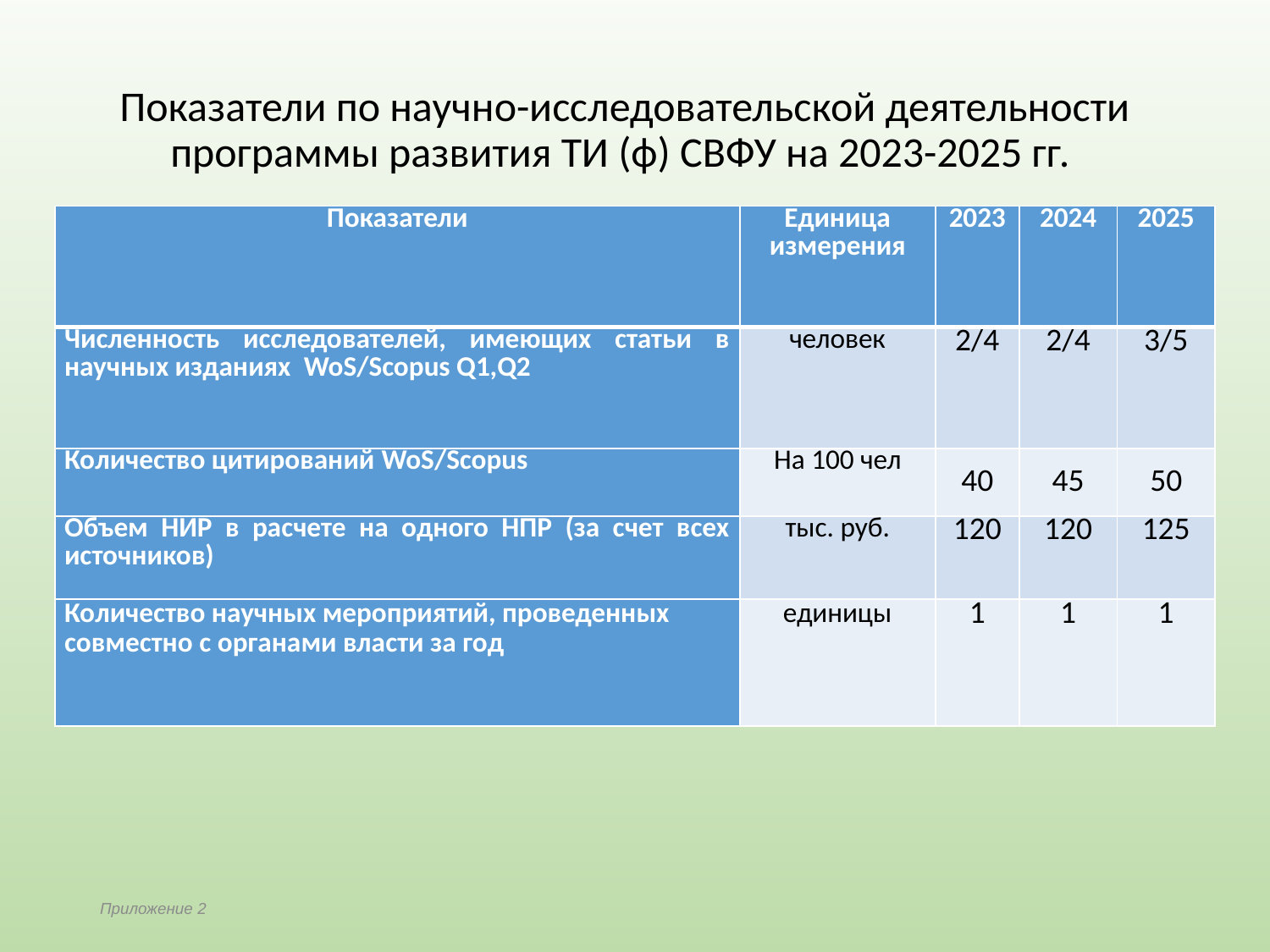

# Показатели по научно-исследовательской деятельности программы развития ТИ (ф) СВФУ на 2023-2025 гг.
| Показатели | Единица измерения | 2023 | 2024 | 2025 |
| --- | --- | --- | --- | --- |
| Численность исследователей, имеющих статьи в научных изданиях WoS/Scopus Q1,Q2 | человек | 2/4 | 2/4 | 3/5 |
| Количество цитирований WoS/Scopus | На 100 чел | 40 | 45 | 50 |
| Объем НИР в расчете на одного НПР (за счет всех источников) | тыс. руб. | 120 | 120 | 125 |
| Количество научных мероприятий, проведенных совместно с органами власти за год | единицы | 1 | 1 | 1 |
Приложение 2